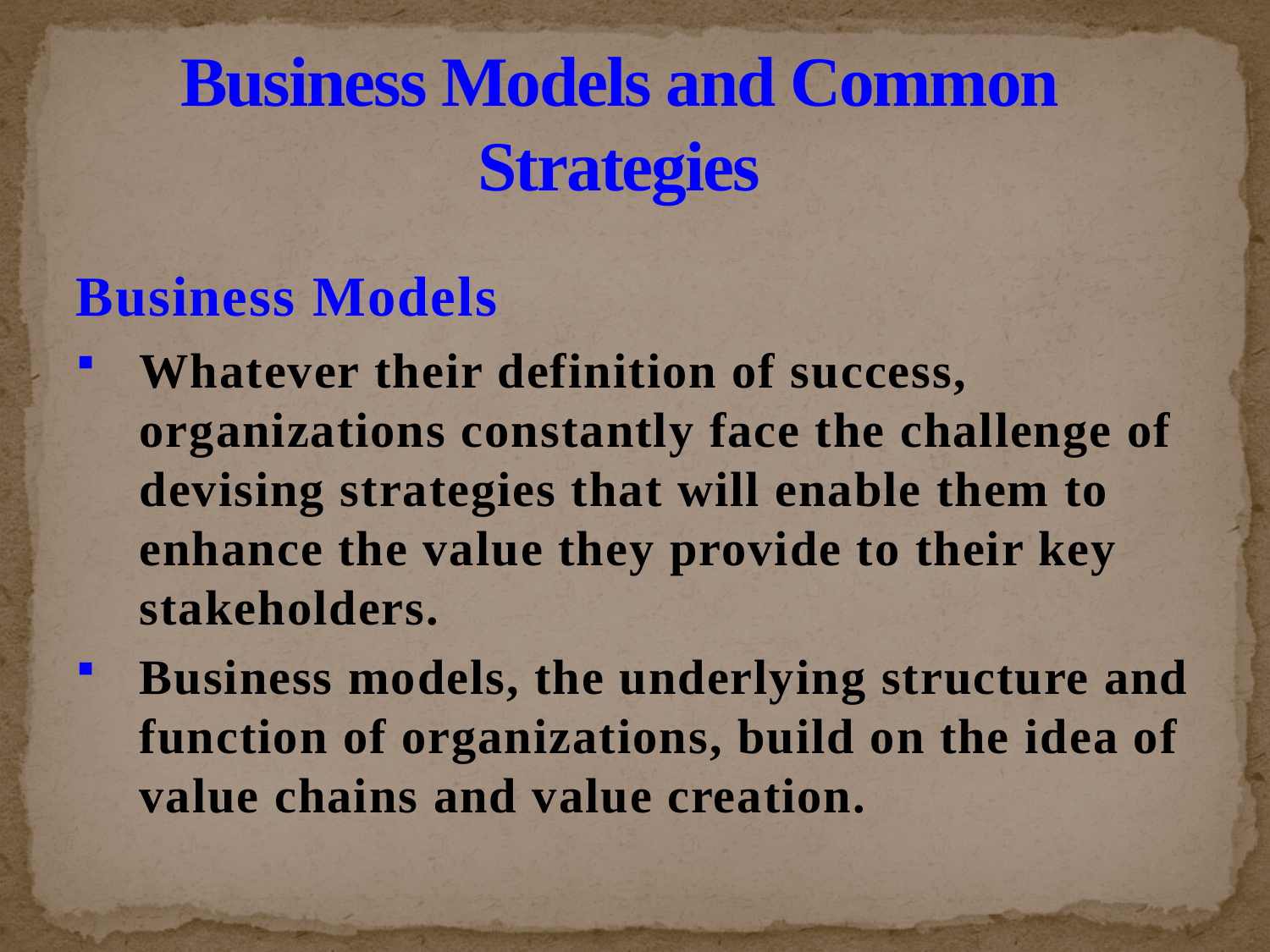

# Business Models and Common Strategies
Business Models
Whatever their definition of success, organizations constantly face the challenge of devising strategies that will enable them to enhance the value they provide to their key stakeholders.
Business models, the underlying structure and function of organizations, build on the idea of value chains and value creation.